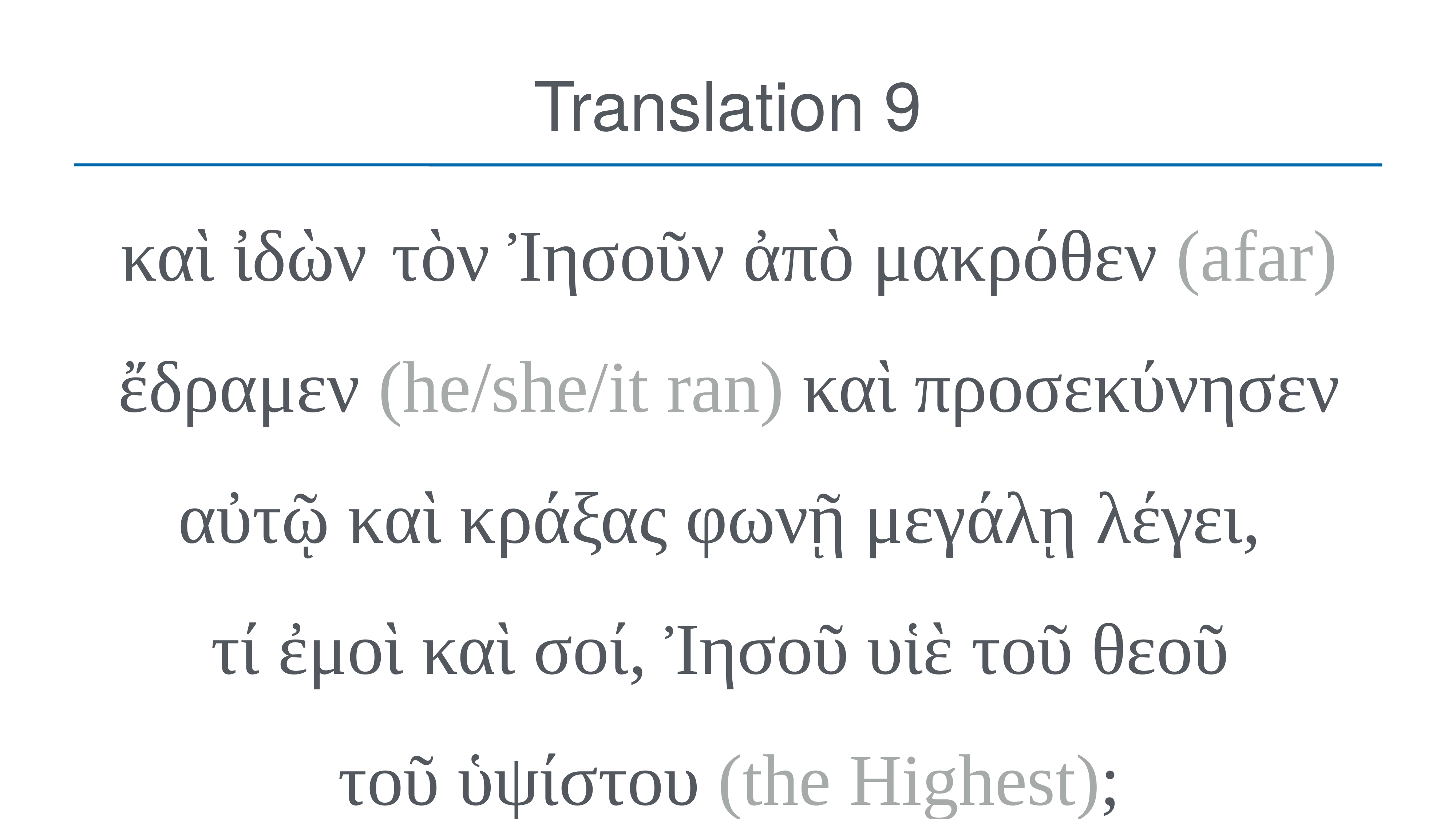

# Translation 9
καὶ ἰδὼν  τὸν Ἰησοῦν ἀπὸ μακρόθεν (afar) ἔδραμεν (he/she/it ran) καὶ προσεκύνησεν αὐτῷ καὶ κράξας φωνῇ μεγάλῃ λέγει,
τί ἐμοὶ καὶ σοί, Ἰησοῦ υἱὲ τοῦ θεοῦ
τοῦ ὑψίστου (the Highest);